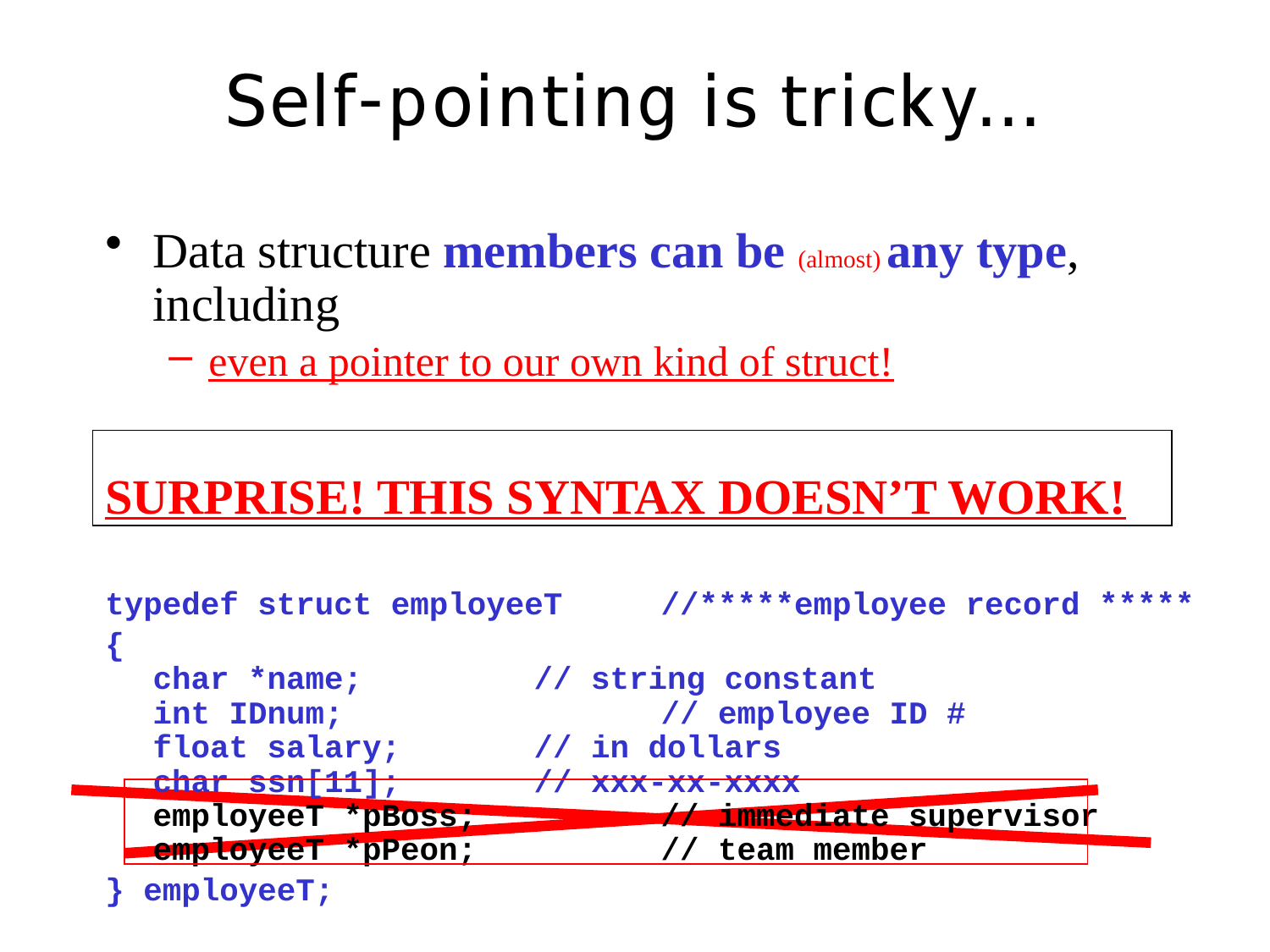

# Self-pointing is tricky...
Data structure members can be (almost) any type, including
even a pointer to our own kind of struct!

SURPRISE! THIS SYNTAX DOESN’T WORK!

typedef struct employeeT 	//*****employee record *****
{
char *name;		// string constant
int IDnum;			// employee ID #
float salary;		// in dollars
char ssn[11];		// xxx-xx-xxxx
employeeT *pBoss;		// immediate supervisor
employeeT *pPeon;		// team member
} employeeT;